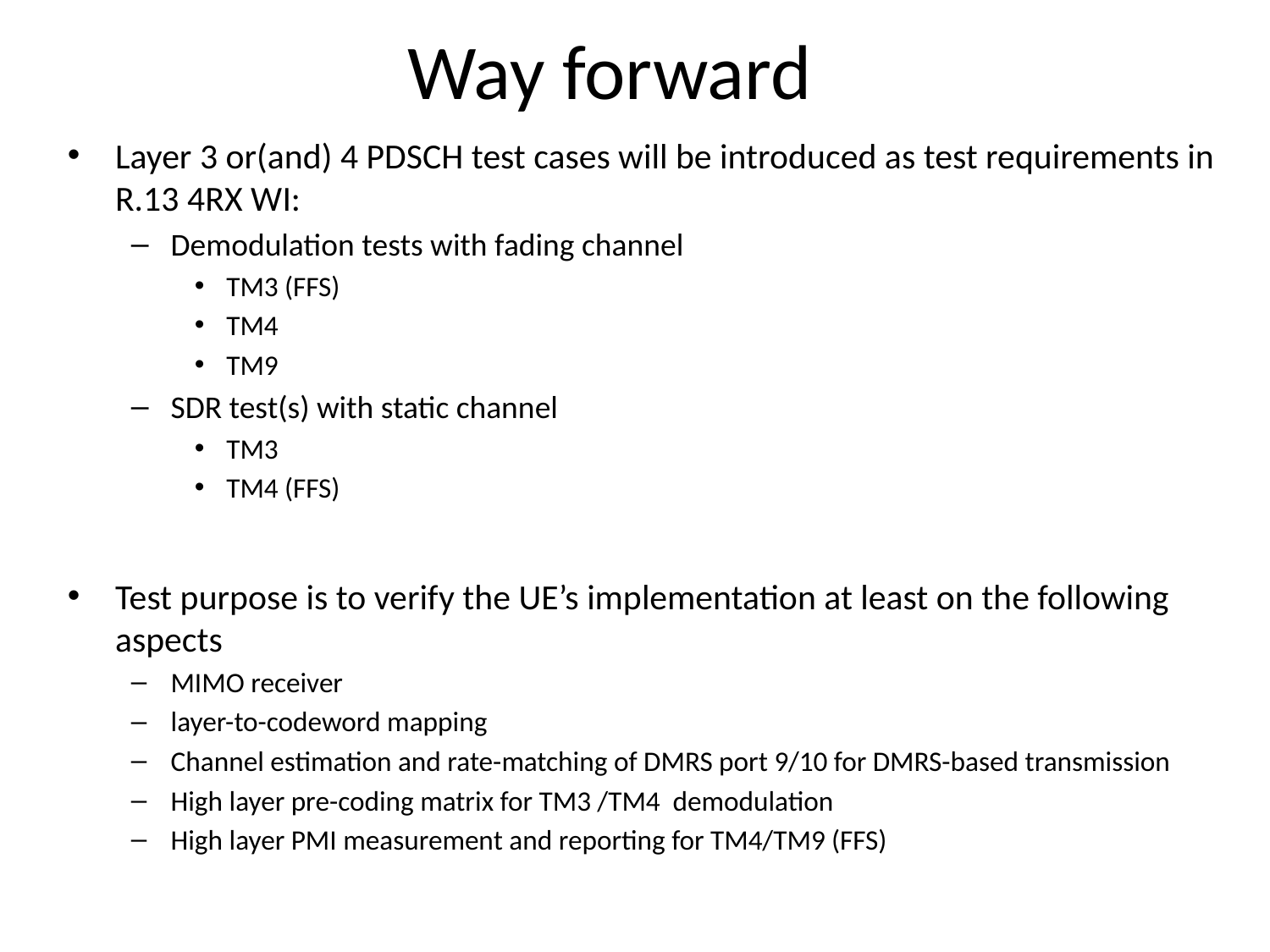

# Way forward
Layer 3 or(and) 4 PDSCH test cases will be introduced as test requirements in R.13 4RX WI:
Demodulation tests with fading channel
TM3 (FFS)
TM4
TM9
SDR test(s) with static channel
TM3
TM4 (FFS)

Test purpose is to verify the UE’s implementation at least on the following aspects
MIMO receiver
layer-to-codeword mapping
Channel estimation and rate-matching of DMRS port 9/10 for DMRS-based transmission
High layer pre-coding matrix for TM3 /TM4  demodulation
High layer PMI measurement and reporting for TM4/TM9 (FFS)